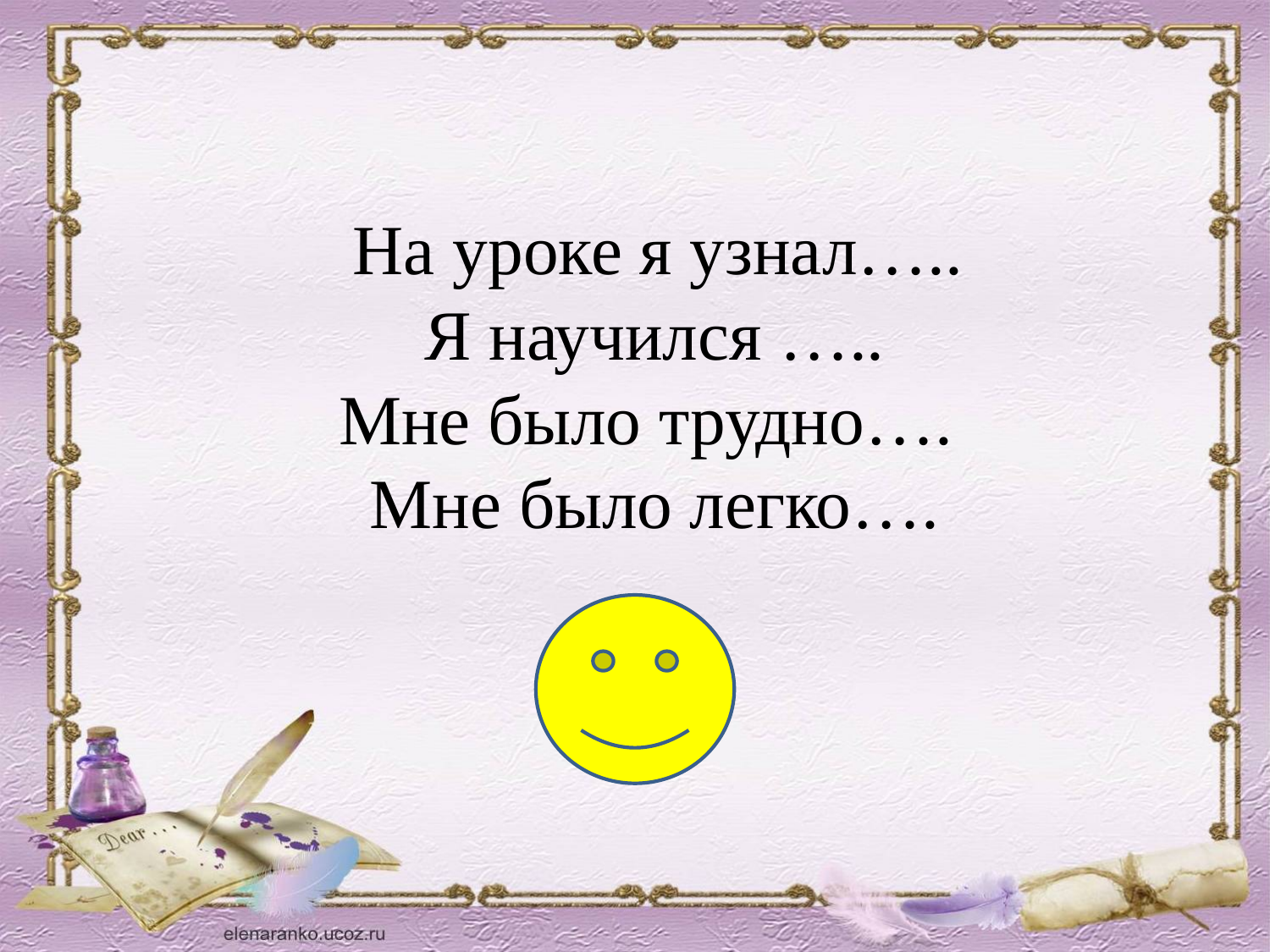

На уроке я узнал…..
Я научился …..
Мне было трудно….
Мне было легко….